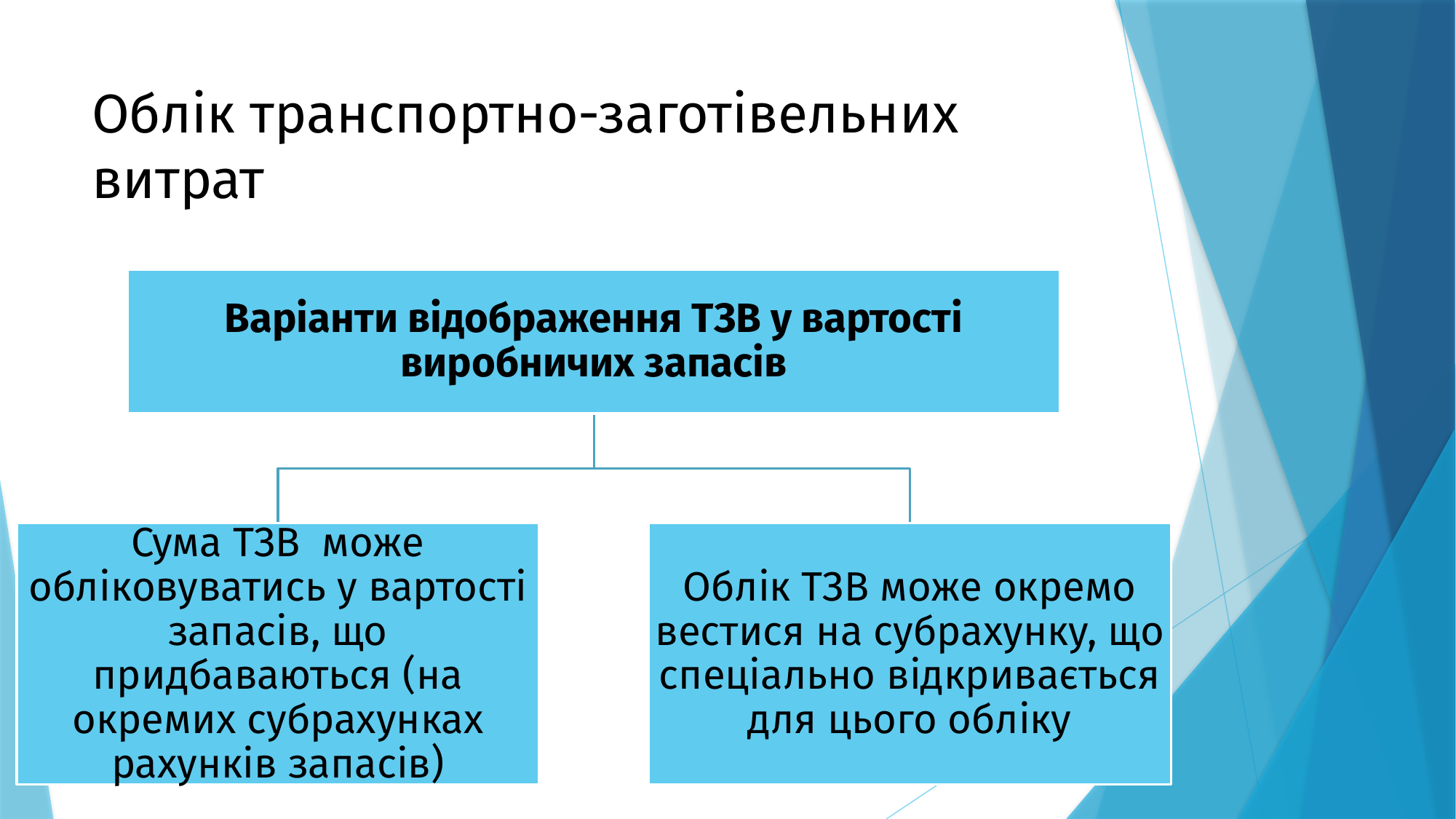

# Облік транспортно-заготівельних витрат
Варіанти відображення ТЗВ у вартості виробничих запасів
Сума ТЗВ  може обліковуватись у вартості запасів, що придбаваються (на окремих субрахунках рахунків запасів)
Облік ТЗВ може окремо вестися на субрахунку, що спеціально відкривається для цього обліку